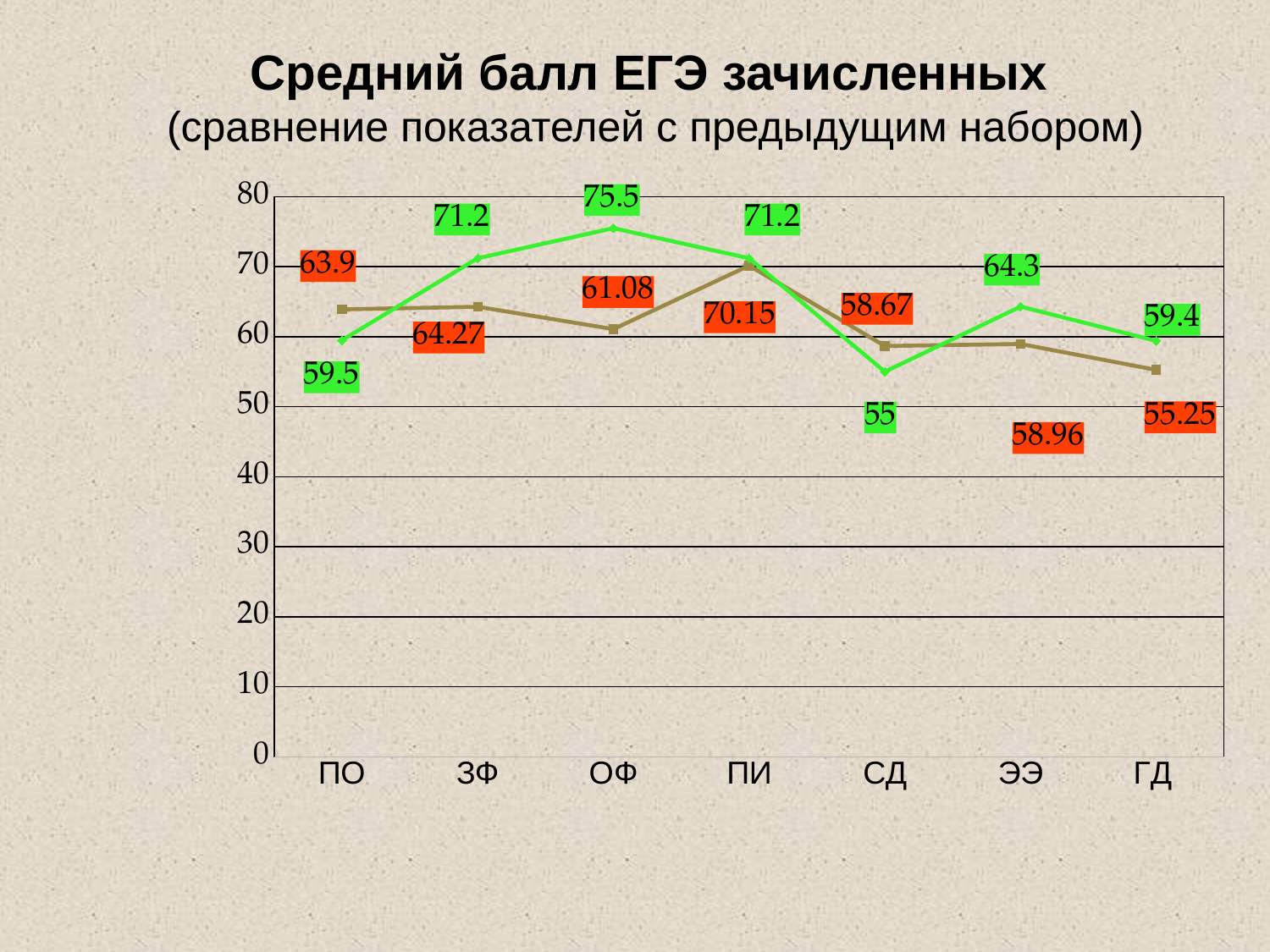

# Средний балл ЕГЭ зачисленных (сравнение показателей с предыдущим набором)

### Chart

| Category | Предыдущий (2021) год | 2022 год |
|---|---|---|
| ПО | 63.9 | 59.5 |
| ЗФ | 64.27 | 71.2 |
| ОФ | 61.08 | 75.5 |
| ПИ | 70.15 | 71.2 |
| СД | 58.67 | 55.0 |
| ЭЭ | 58.96 | 64.3 |
| ГД  | 55.25 | 59.4 |